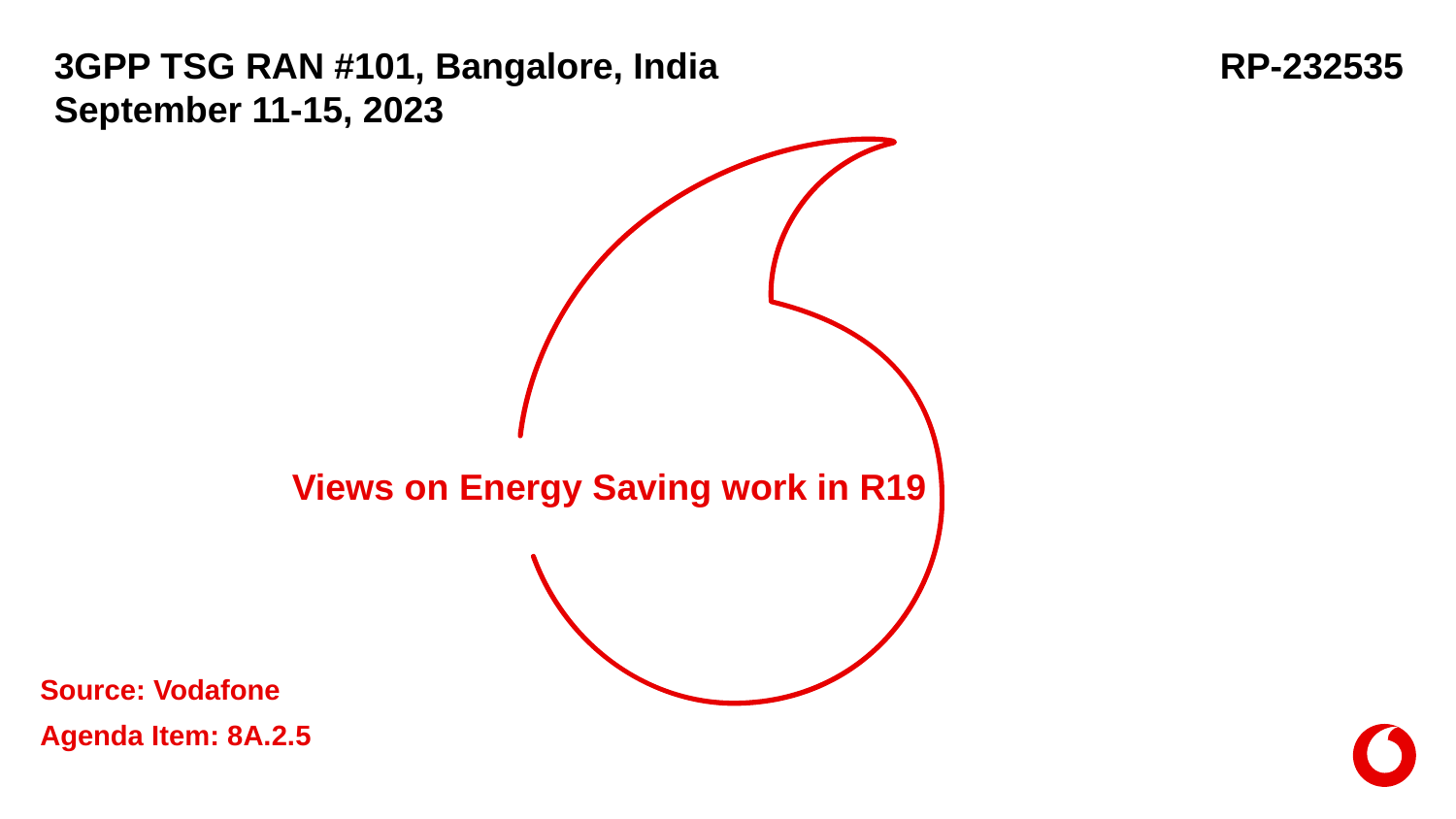

3GPP TSG RAN #101, Bangalore, India
September 11-15, 2023
RP-232535
# Views on Energy Saving work in R19

Source: Vodafone
Agenda Item: 8A.2.5